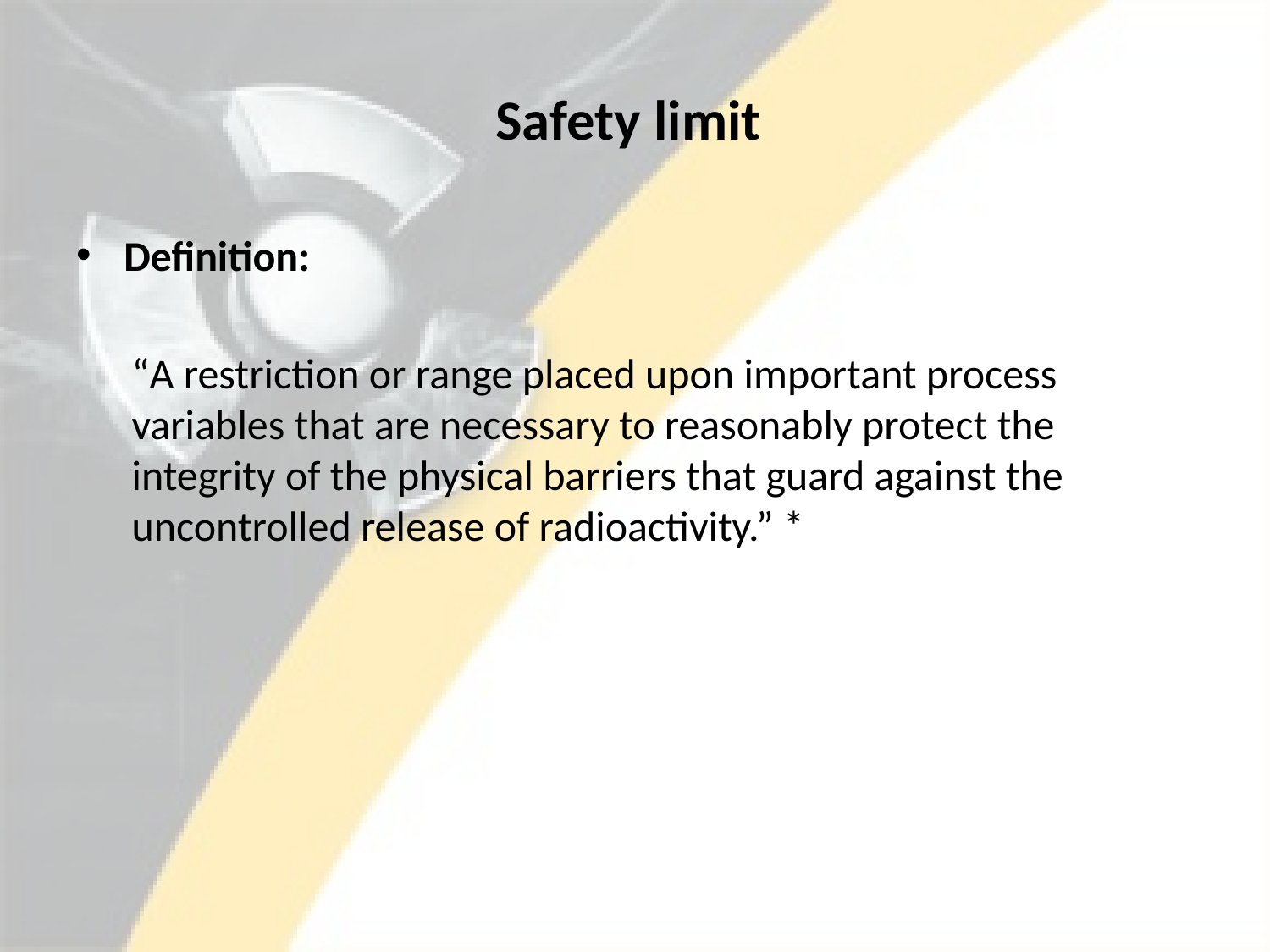

# Safety limit
Definition:

“A restriction or range placed upon important process variables that are necessary to reasonably protect the integrity of the physical barriers that guard against the uncontrolled release of radioactivity.” *